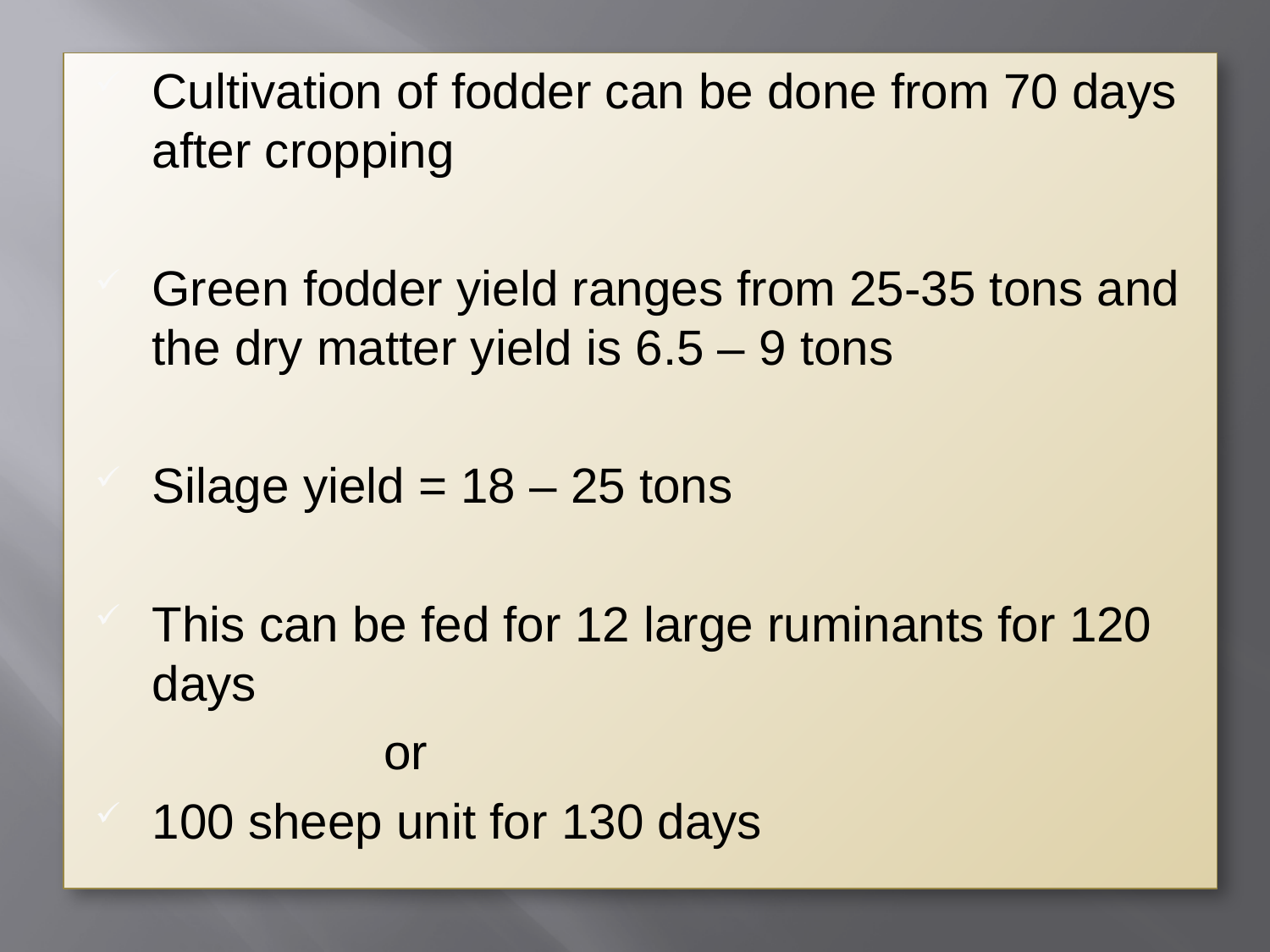

Cultivation of fodder can be done from 70 days after cropping

Green fodder yield ranges from 25-35 tons and the dry matter yield is 6.5 – 9 tons

Silage yield = 18 – 25 tons

This can be fed for 12 large ruminants for 120 days
                     or
100 sheep unit for 130 days